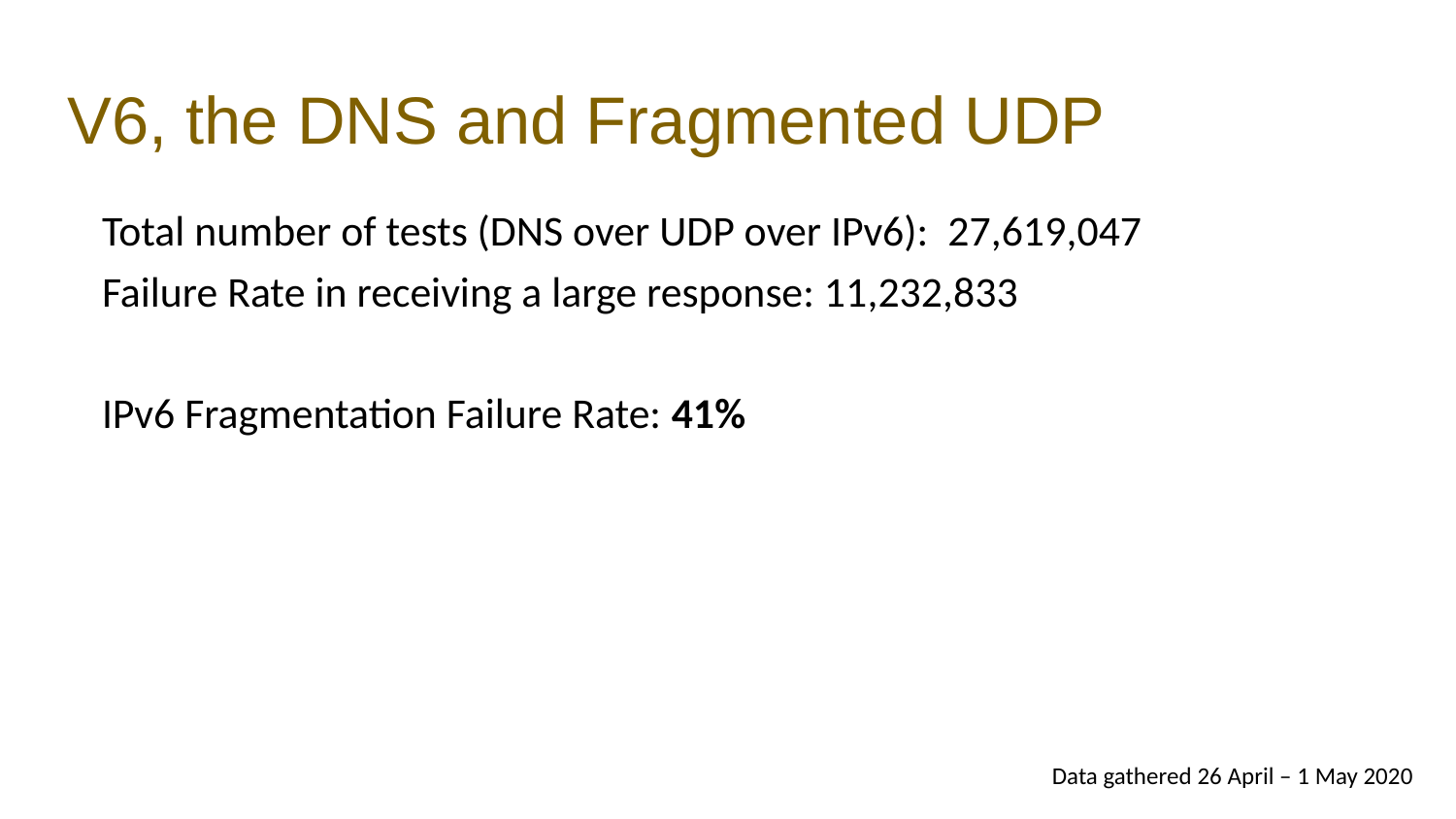

# V6, the DNS and Fragmented UDP
Total number of tests (DNS over UDP over IPv6):  27,619,047
Failure Rate in receiving a large response: 11,232,833

IPv6 Fragmentation Failure Rate: 41%
Data gathered 26 April – 1 May 2020